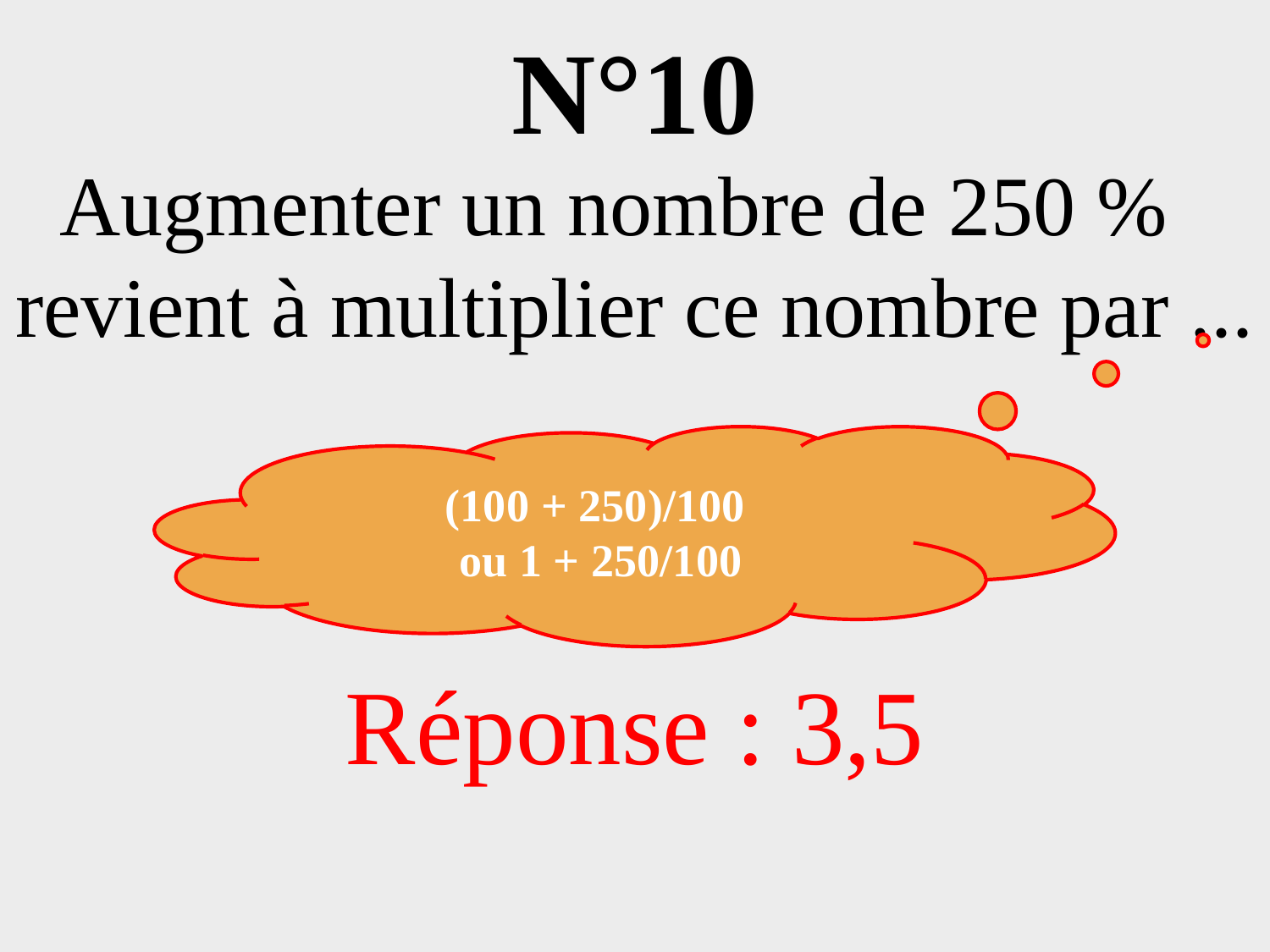

# N°10
Augmenter un nombre de 250 %
revient à multiplier ce nombre par ...

Réponse : 3,5

(100 + 250)/100
ou 1 + 250/100